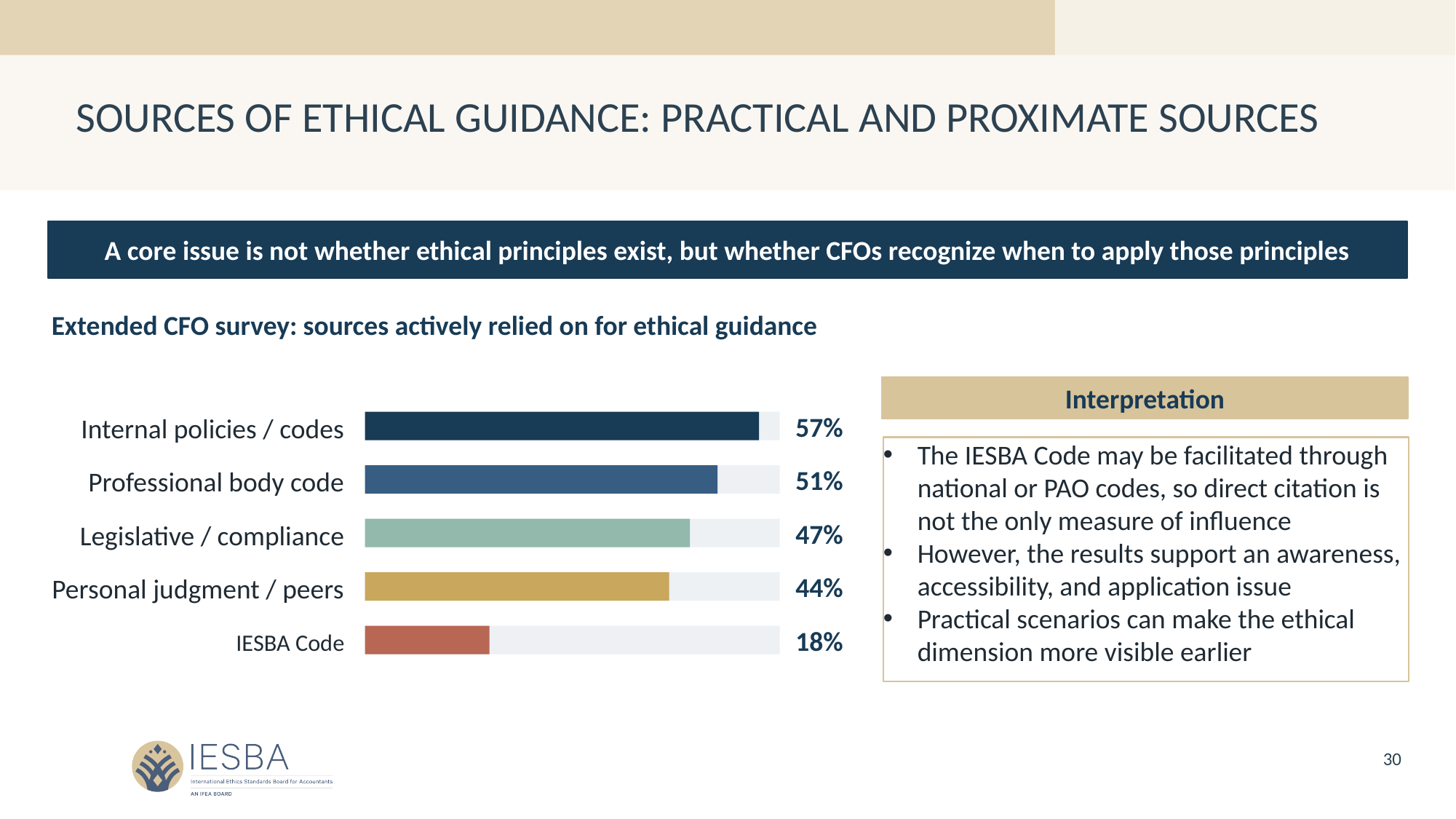

# SOURCES OF ETHICAL GUIDANCE: PRACTICAL AND PROXIMATE SOURCES
A core issue is not whether ethical principles exist, but whether CFOs recognize when to apply those principles
Extended CFO survey: sources actively relied on for ethical guidance
Interpretation
57%

Internal policies / codes
The IESBA Code may be facilitated through national or PAO codes, so direct citation is not the only measure of influence
However, the results support an awareness, accessibility, and application issue
Practical scenarios can make the ethical dimension more visible earlier
51%

Professional body code
47%

Legislative / compliance
44%

Personal judgment / peers
18%

IESBA Code
30